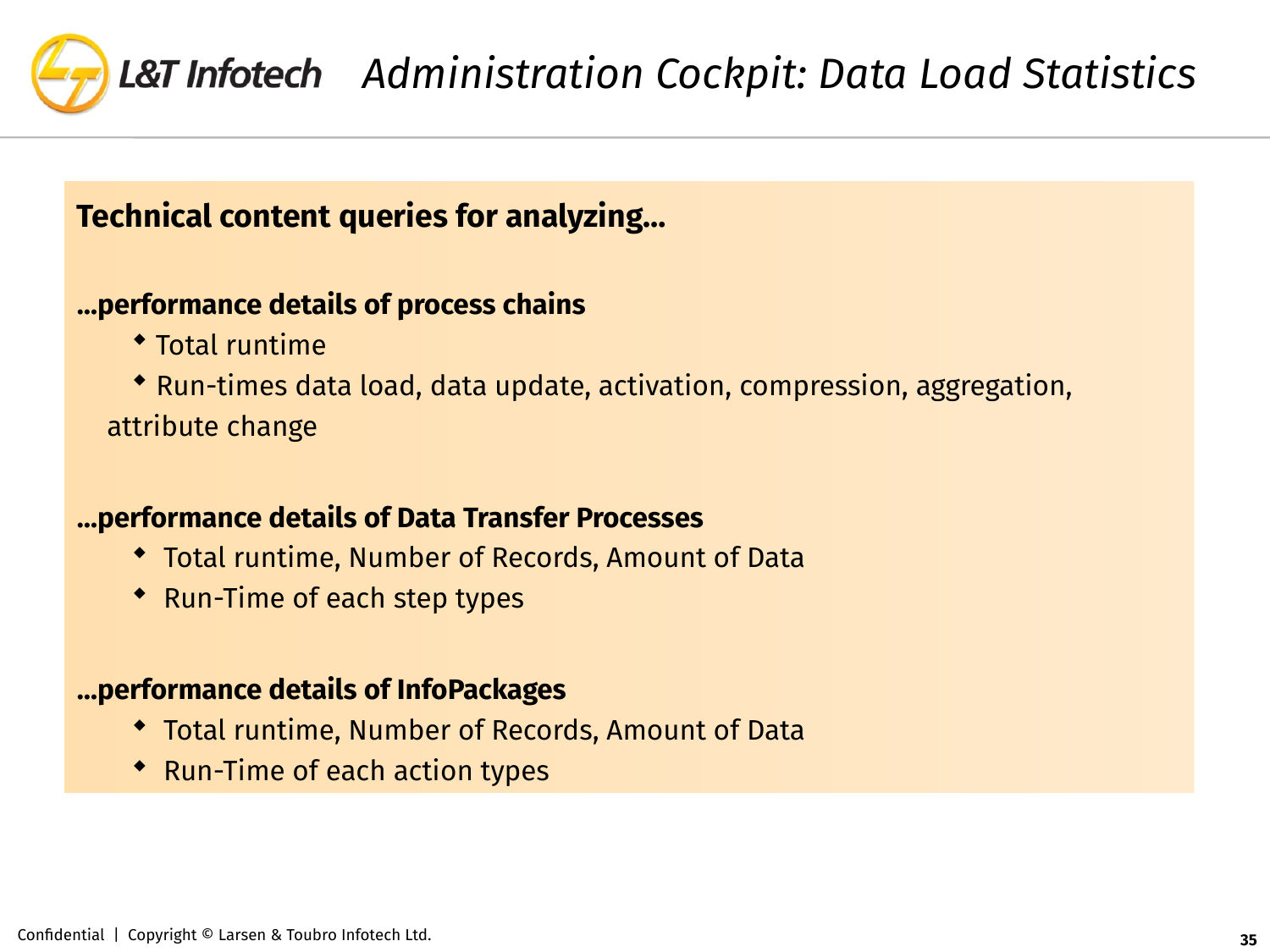

# Administration Cockpit: Data Load Statistics
Technical content queries for analyzing…

…performance details of process chains
 Total runtime
 Run-times data load, data update, activation, compression, aggregation, attribute change

…performance details of Data Transfer Processes
  Total runtime, Number of Records, Amount of Data
  Run-Time of each step types

…performance details of InfoPackages
  Total runtime, Number of Records, Amount of Data
  Run-Time of each action types
Confidential  |  Copyright © Larsen & Toubro Infotech Ltd.
35